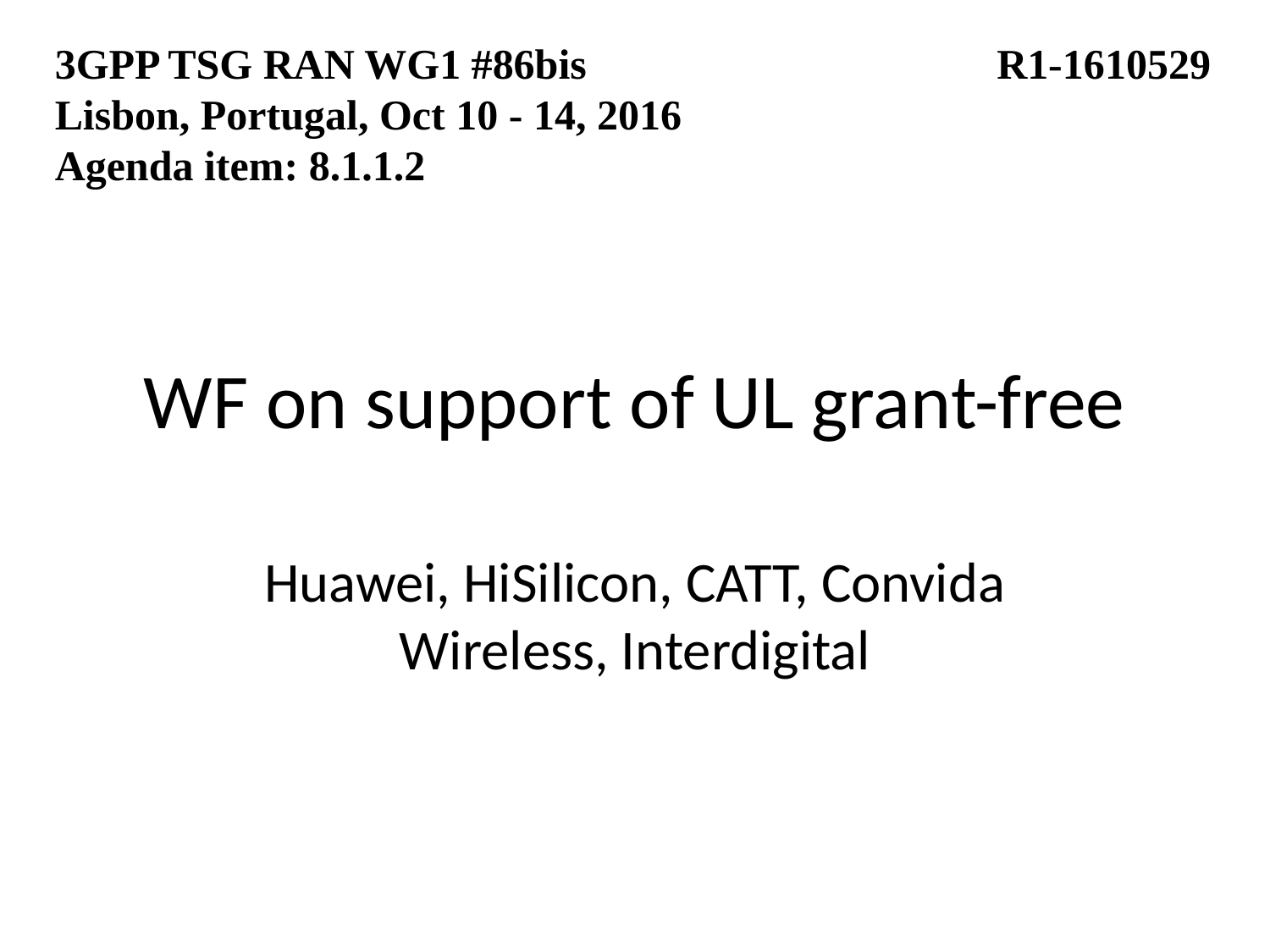

3GPP TSG RAN WG1 #86bis			     R1-1610529
Lisbon, Portugal, Oct 10 - 14, 2016
Agenda item: 8.1.1.2
# WF on support of UL grant-free
Huawei, HiSilicon, CATT, Convida Wireless, Interdigital